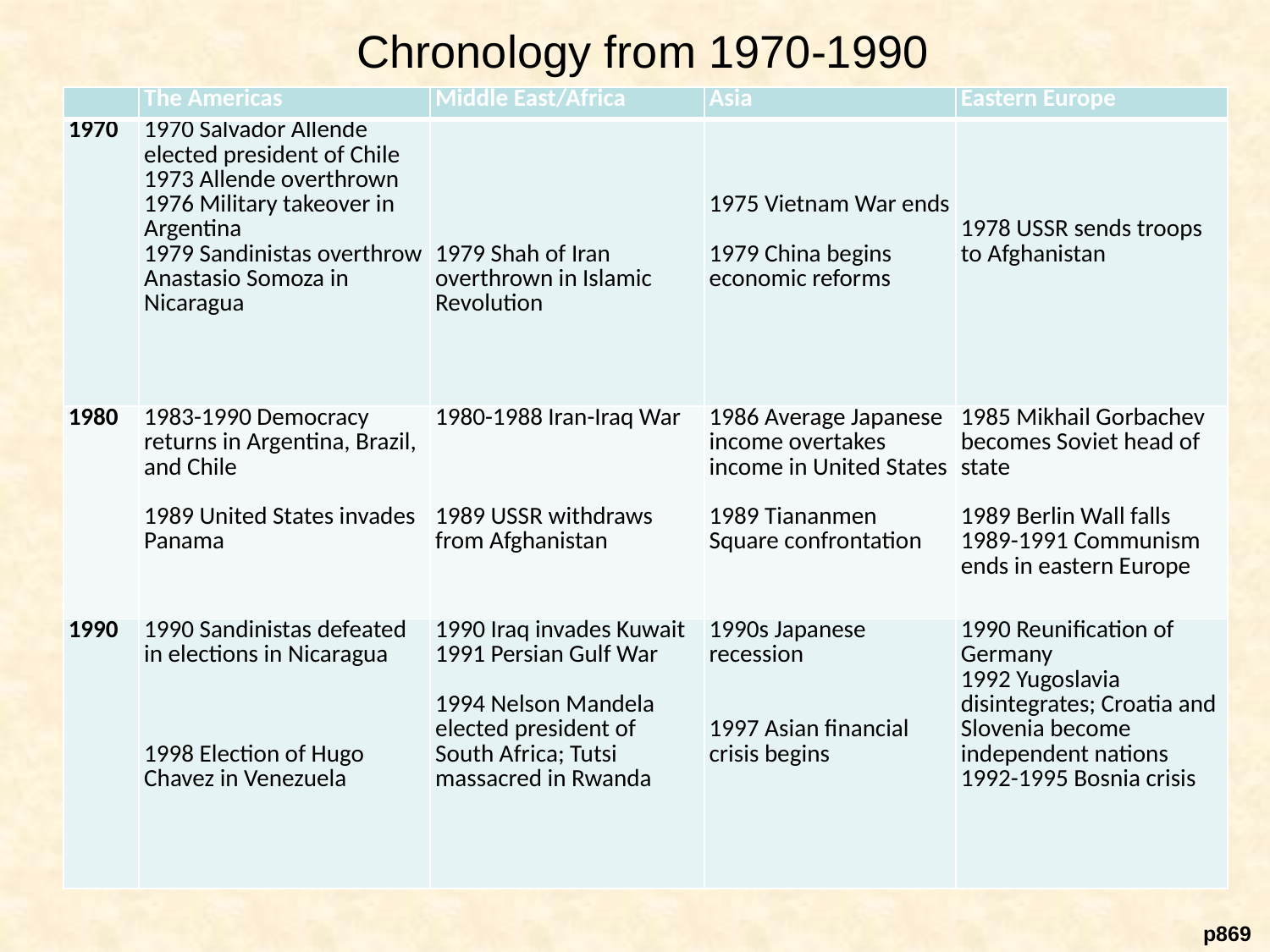

# Chronology from 1970-1990
| Empty cell | The Americas | Middle East/Africa | Asia | Eastern Europe |
| --- | --- | --- | --- | --- |
| 1970 | 1970 Salvador Allende elected president of Chile 1973 Allende overthrown 1976 Military takeover in Argentina 1979 Sandinistas overthrow Anastasio Somoza in Nicaragua | 1979 Shah of Iran overthrown in Islamic Revolution | 1975 Vietnam War ends 1979 China begins economic reforms | 1978 USSR sends troops to Afghanistan |
| 1980 | 1983-1990 Democracy returns in Argentina, Brazil, and Chile 1989 United States invades Panama | 1980-1988 Iran-Iraq War 1989 USSR withdraws from Afghanistan | 1986 Average Japanese income overtakes income in United States 1989 Tiananmen Square confrontation | 1985 Mikhail Gorbachev becomes Soviet head of state 1989 Berlin Wall falls 1989-1991 Communism ends in eastern Europe |
| 1990 | 1990 Sandinistas defeated in elections in Nicaragua 1998 Election of Hugo Chavez in Venezuela | 1990 Iraq invades Kuwait 1991 Persian Gulf War 1994 Nelson Mandela elected president of South Africa; Tutsi massacred in Rwanda | 1990s Japanese recession 1997 Asian financial crisis begins | 1990 Reunification of Germany 1992 Yugoslavia disintegrates; Croatia and Slovenia become independent nations 1992-1995 Bosnia crisis |
 p869